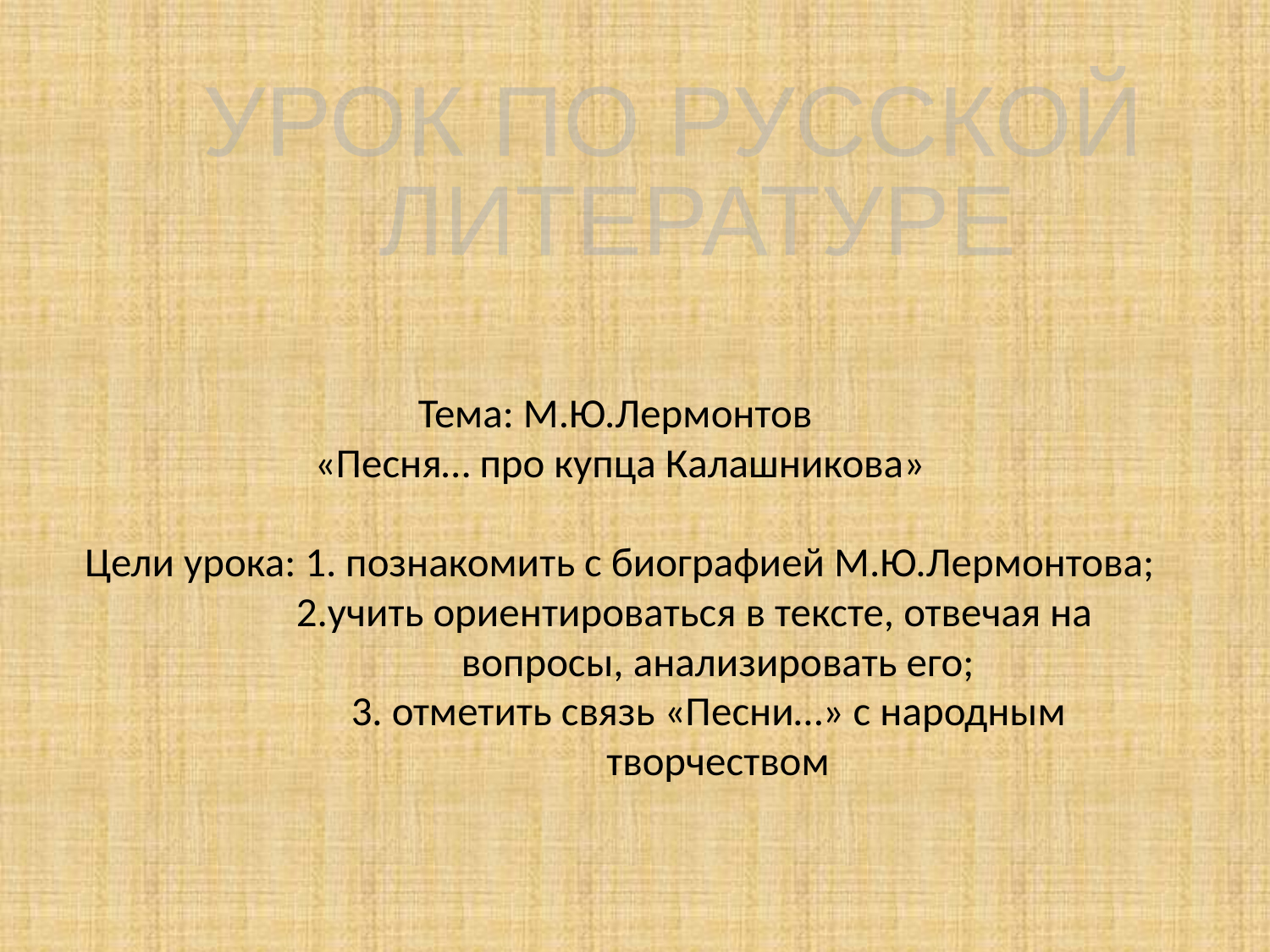

УРОК ПО РУССКОЙ
 ЛИТЕРАТУРЕ
# Тема: М.Ю.Лермонтов «Песня… про купца Калашникова» Цели урока: 1. познакомить с биографией М.Ю.Лермонтова; 2.учить ориентироваться в тексте, отвечая на вопросы, анализировать его; 3. отметить связь «Песни…» с народным творчеством